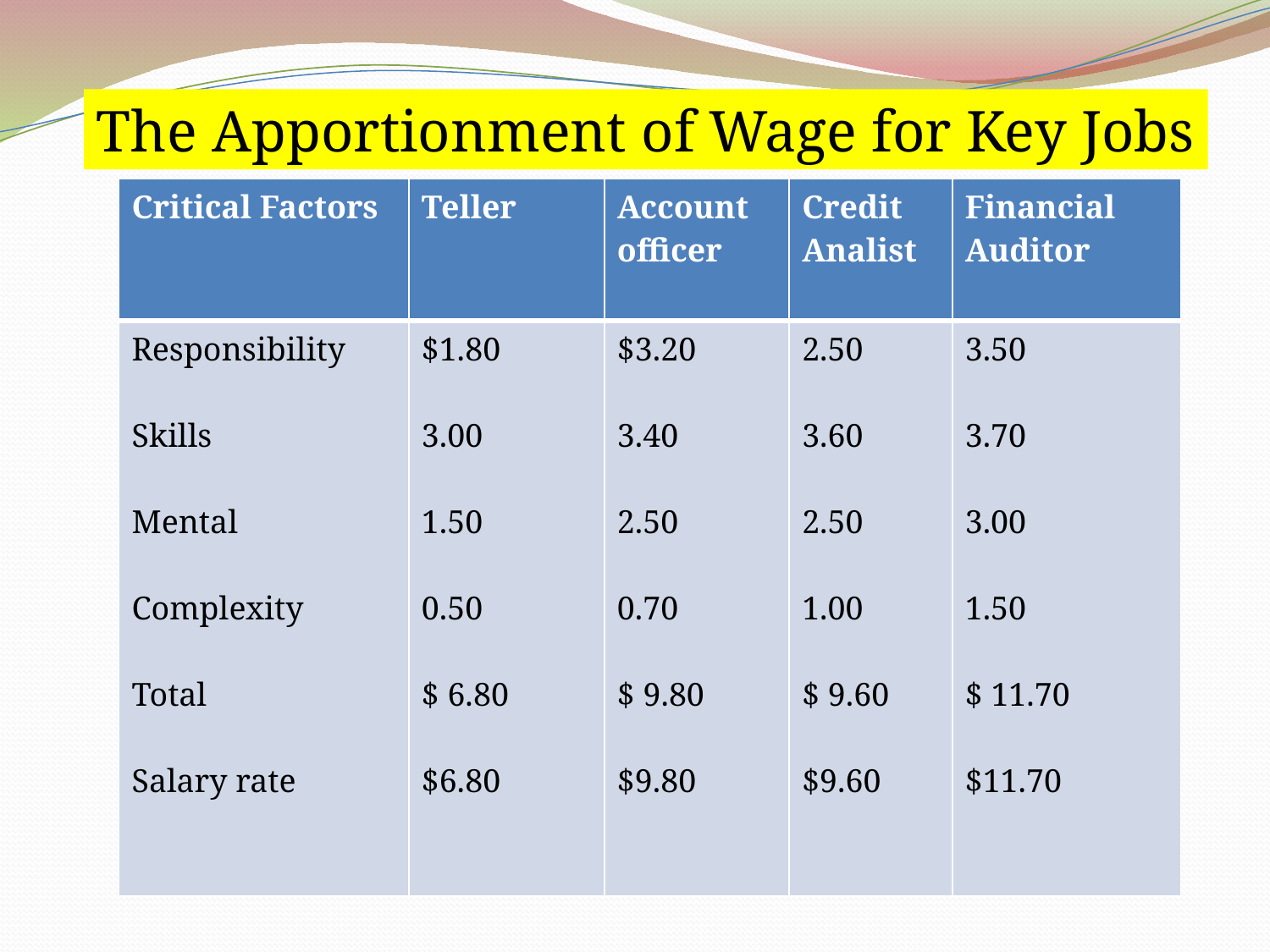

The Apportionment of Wage for Key Jobs
| Critical Factors | Teller | Account officer | Credit Analist | Financial Auditor |
| --- | --- | --- | --- | --- |
| Responsibility Skills Mental Complexity Total Salary rate | $1.80 3.00 1.50 0.50 $ 6.80 $6.80 | $3.20 3.40 2.50 0.70 $ 9.80 $9.80 | 2.50 3.60 2.50 1.00 $ 9.60 $9.60 | 3.50 3.70 3.00 1.50 $ 11.70 $11.70 |